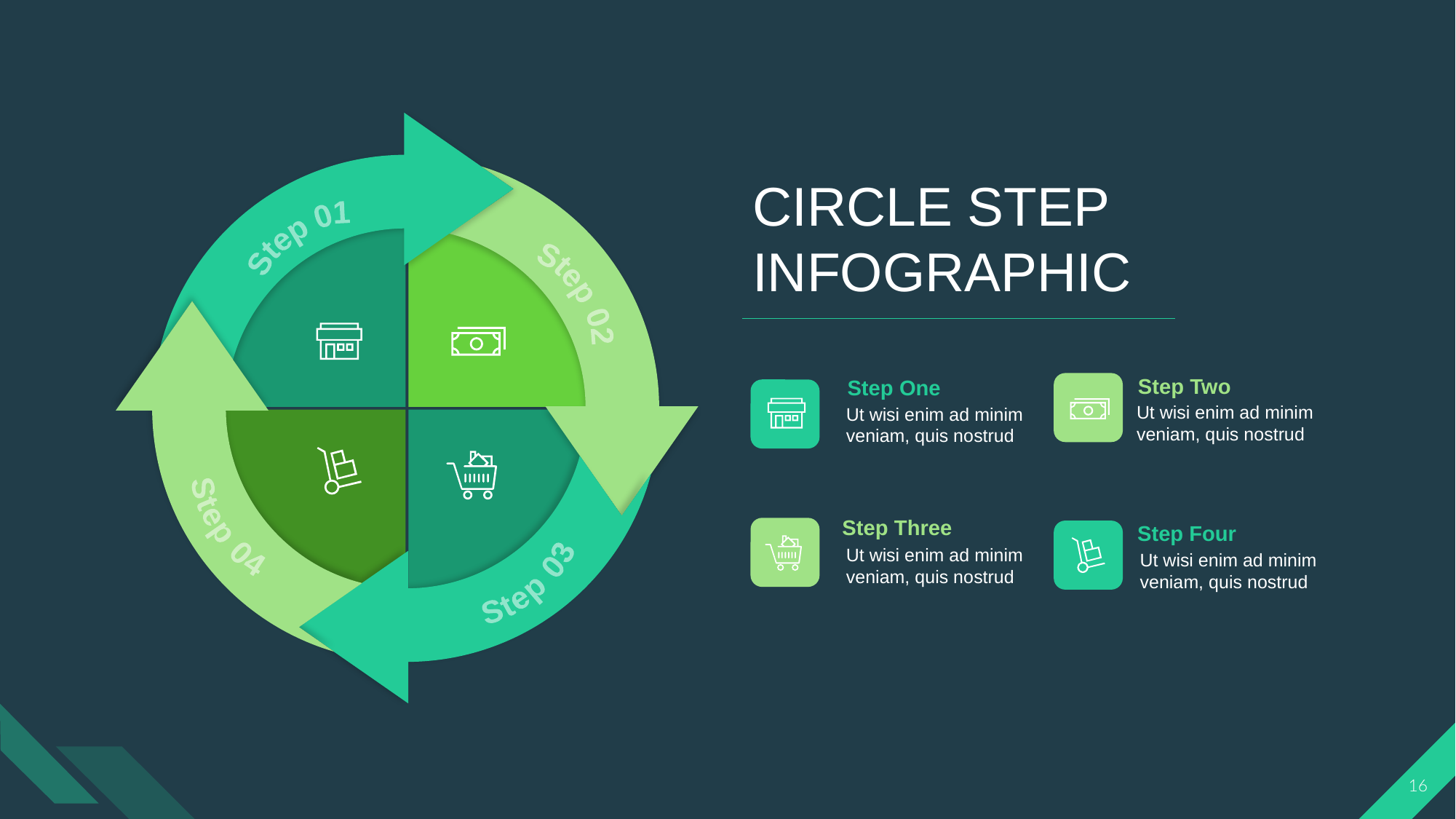

CIRCLE STEP
INFOGRAPHIC

Step 01
Step 02

Step 04

Step Two
Step One

Ut wisi enim ad minim veniam, quis nostrud
Ut wisi enim ad minim veniam, quis nostrud

Step 03
Step Three
Step Four

Ut wisi enim ad minim veniam, quis nostrud
Ut wisi enim ad minim veniam, quis nostrud